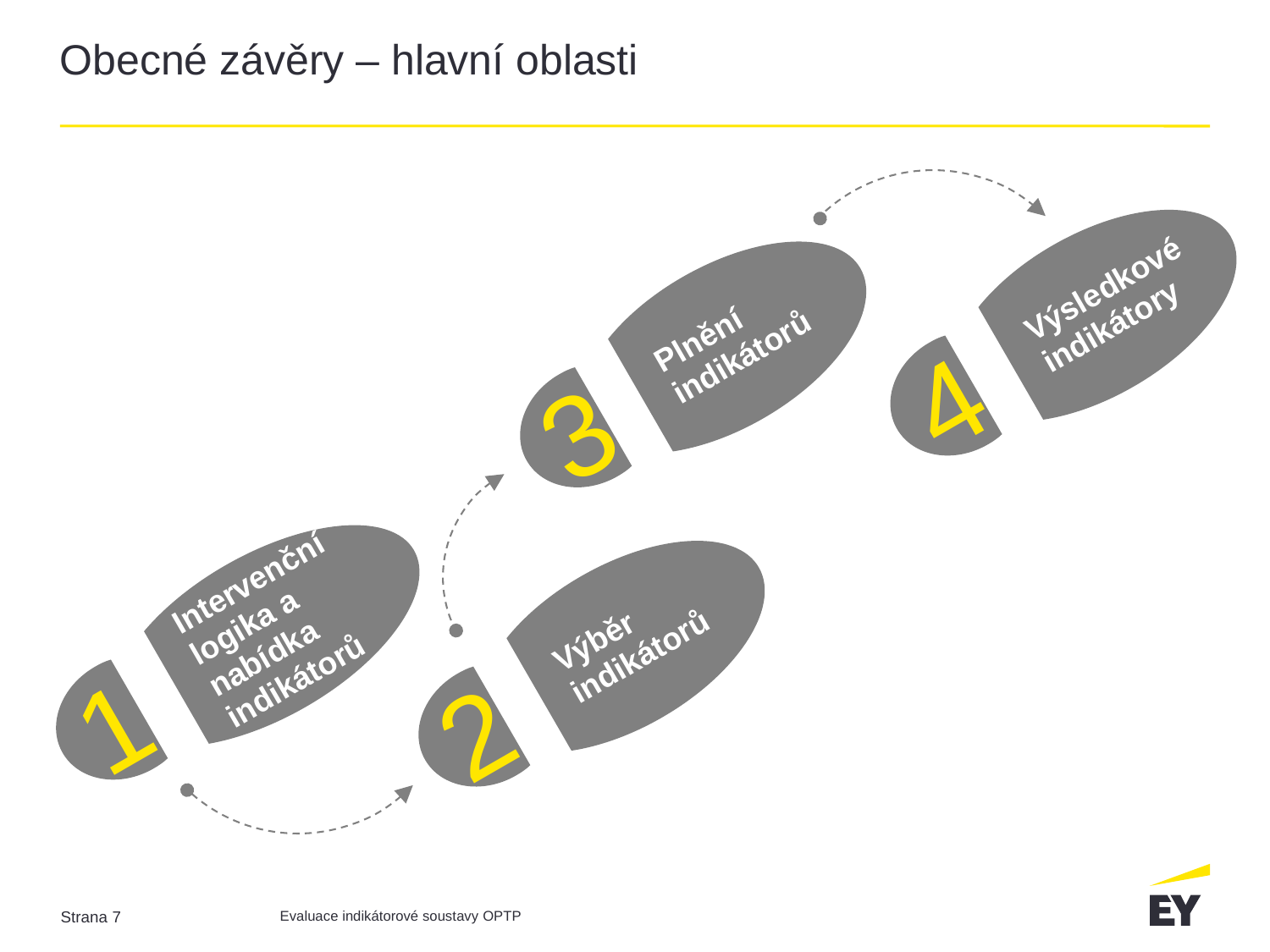

# Obecné závěry – hlavní oblasti

Výsledkové indikátory
Plnění indikátorů
4
3

Intervenční logika a nabídka indikátorů
Výběr indikátorů

1
2

Evaluace indikátorové soustavy OPTP